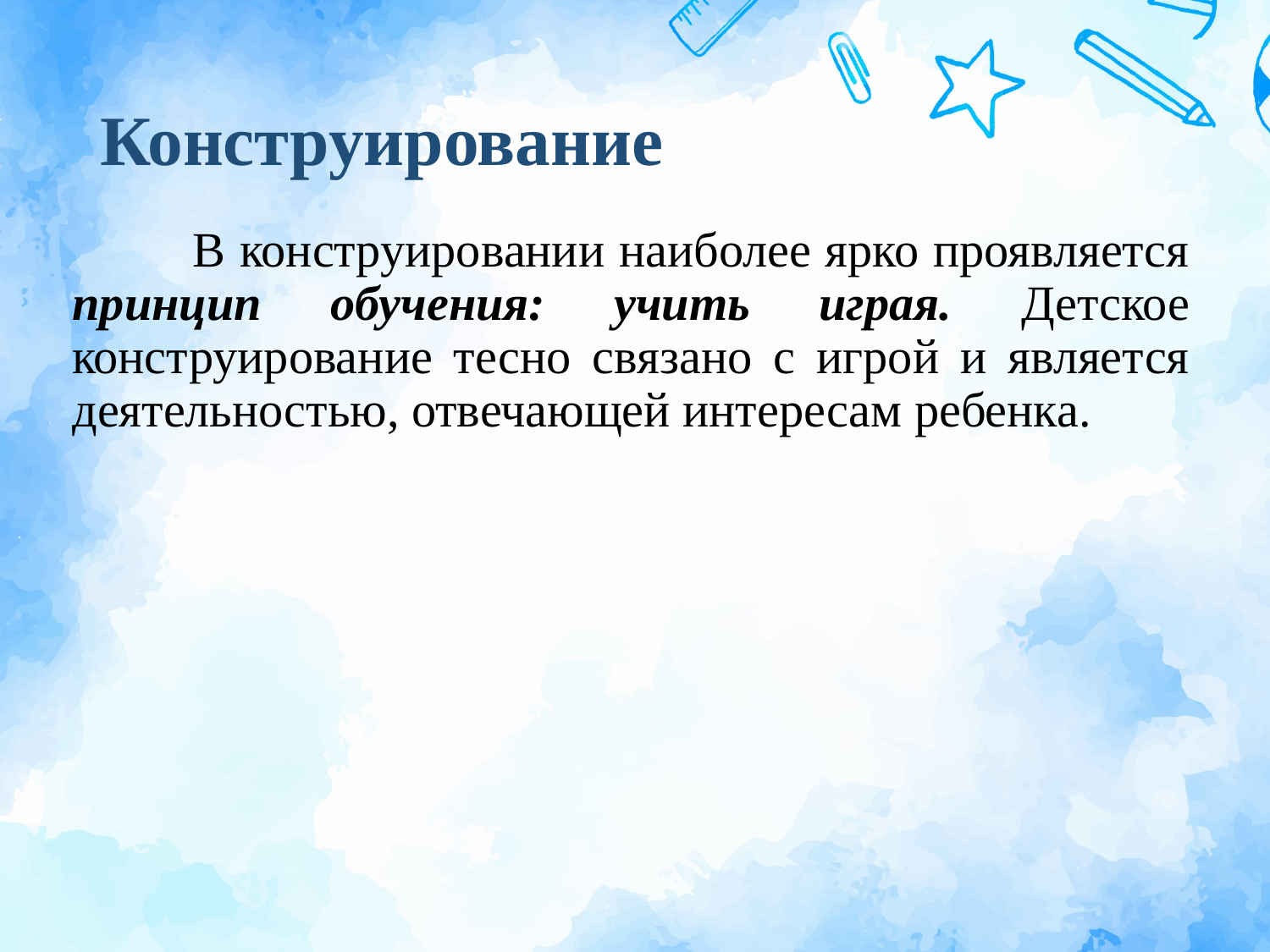

# Конструирование
    В конструировании наиболее ярко проявляется принцип обучения: учить играя. Детское конструирование тесно связано с игрой и является деятельностью, отвечающей интересам ребенка.